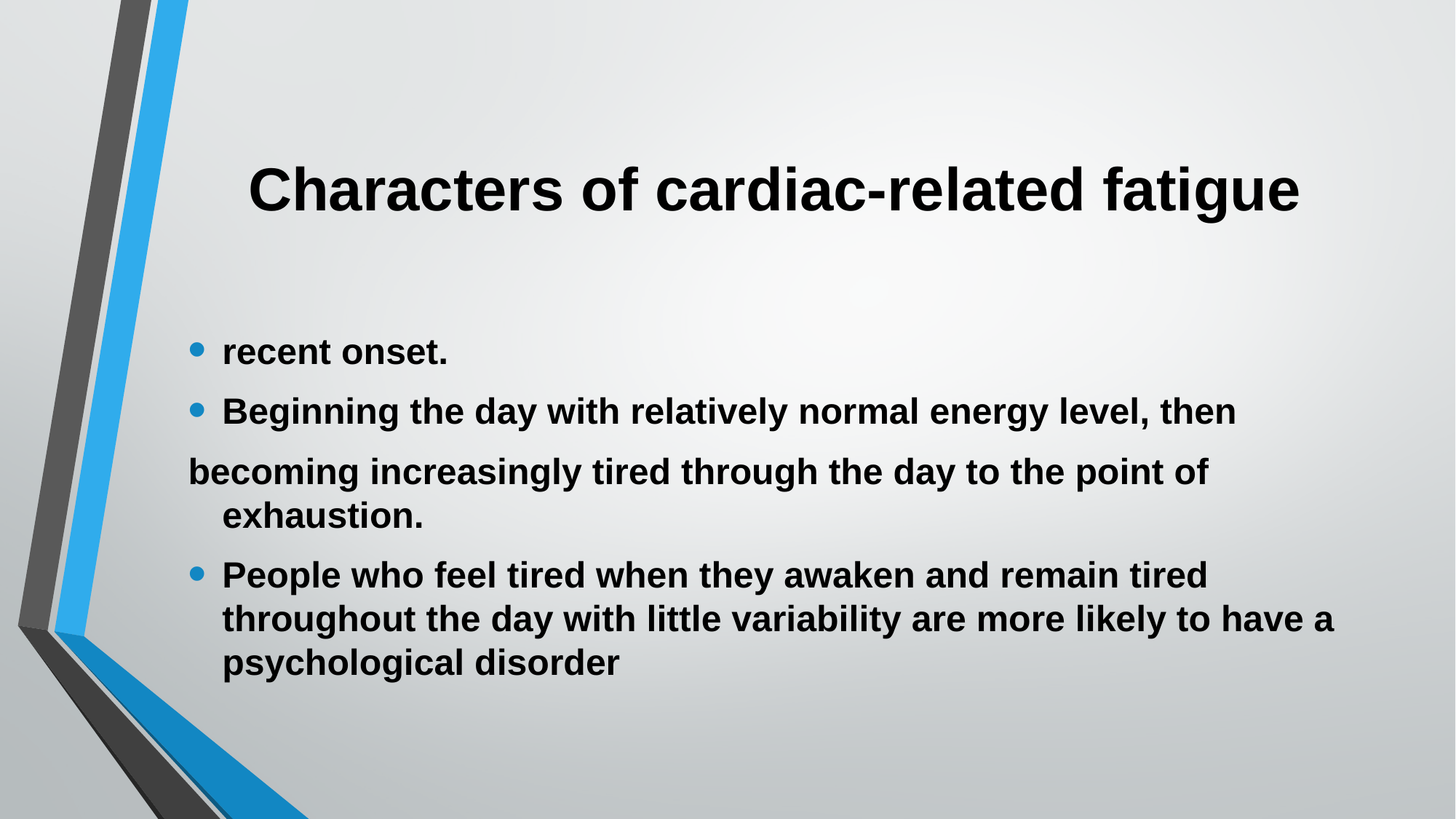

# Characters of cardiac-related fatigue
recent onset.
Beginning the day with relatively normal energy level, then
becoming increasingly tired through the day to the point of exhaustion.
People who feel tired when they awaken and remain tired throughout the day with little variability are more likely to have a psychological disorder